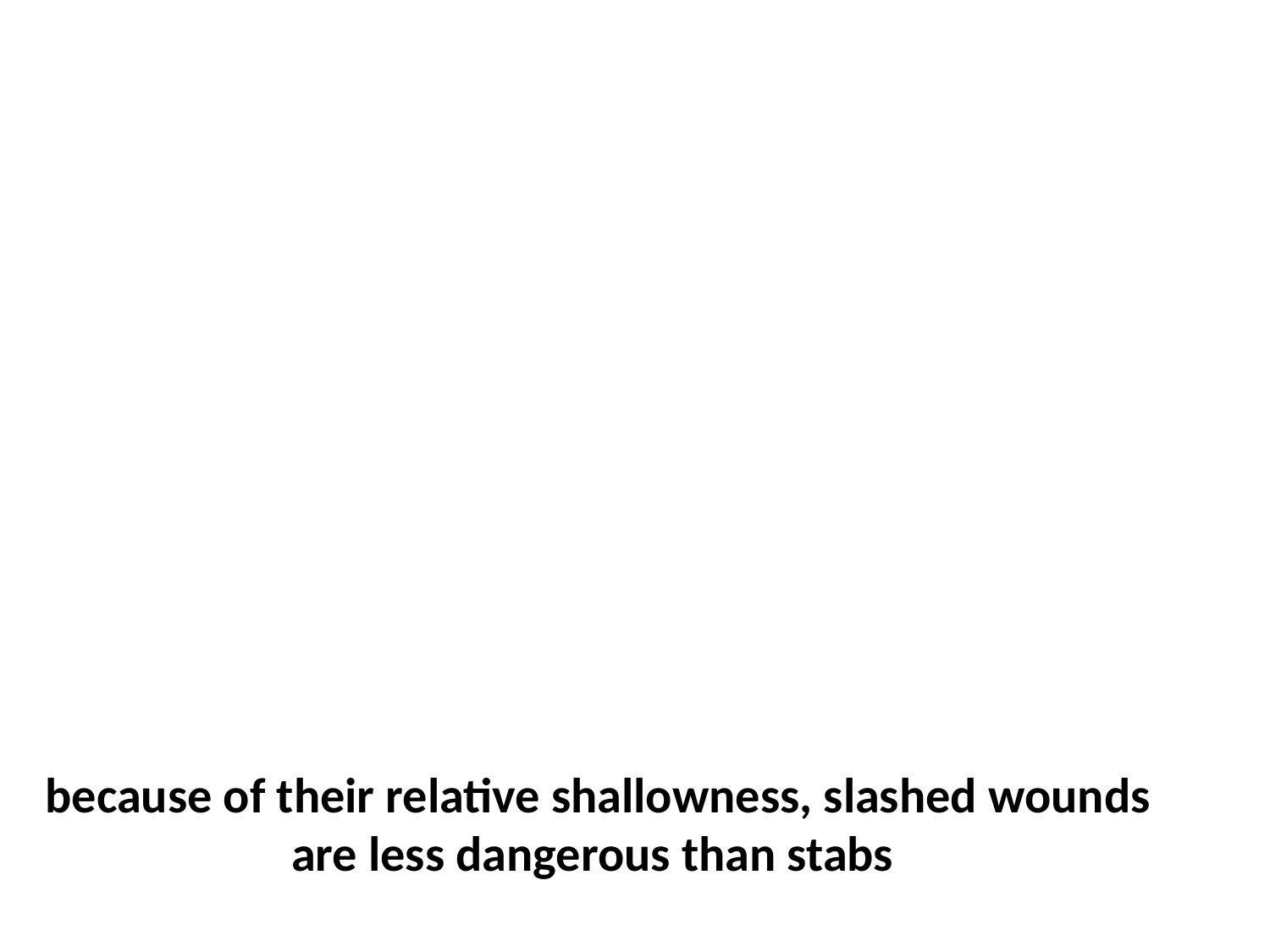

because of their relative shallowness, slashed wounds are less dangerous than stabs

bleeding is the most serious consequence